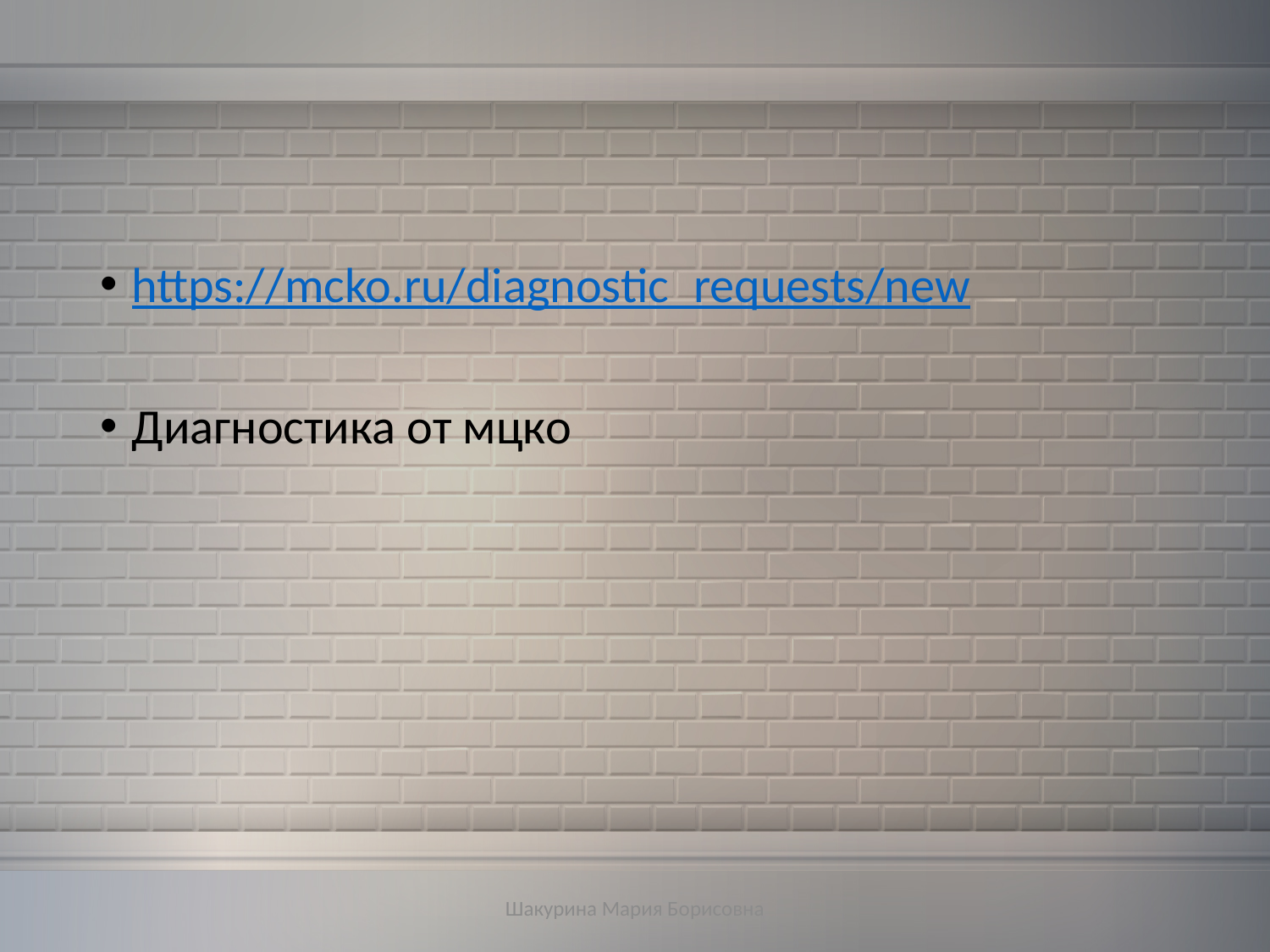

https://mcko.ru/diagnostic_requests/new

Диагностика от мцко
Шакурина Мария Борисовна